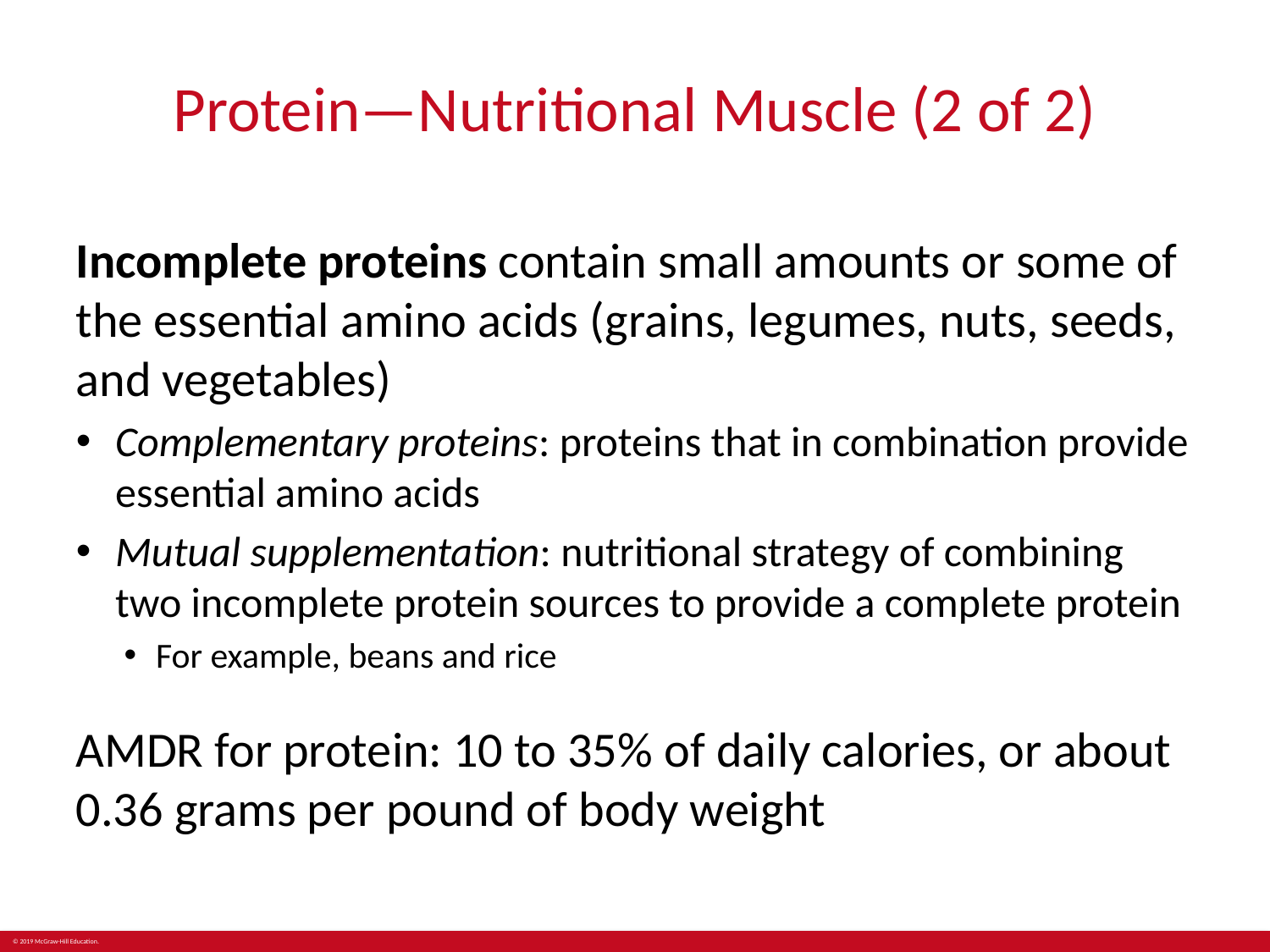

# Protein—Nutritional Muscle (2 of 2)
Incomplete proteins contain small amounts or some of the essential amino acids (grains, legumes, nuts, seeds, and vegetables)
Complementary proteins: proteins that in combination provide essential amino acids
Mutual supplementation: nutritional strategy of combining two incomplete protein sources to provide a complete protein
For example, beans and rice
AMDR for protein: 10 to 35% of daily calories, or about 0.36 grams per pound of body weight